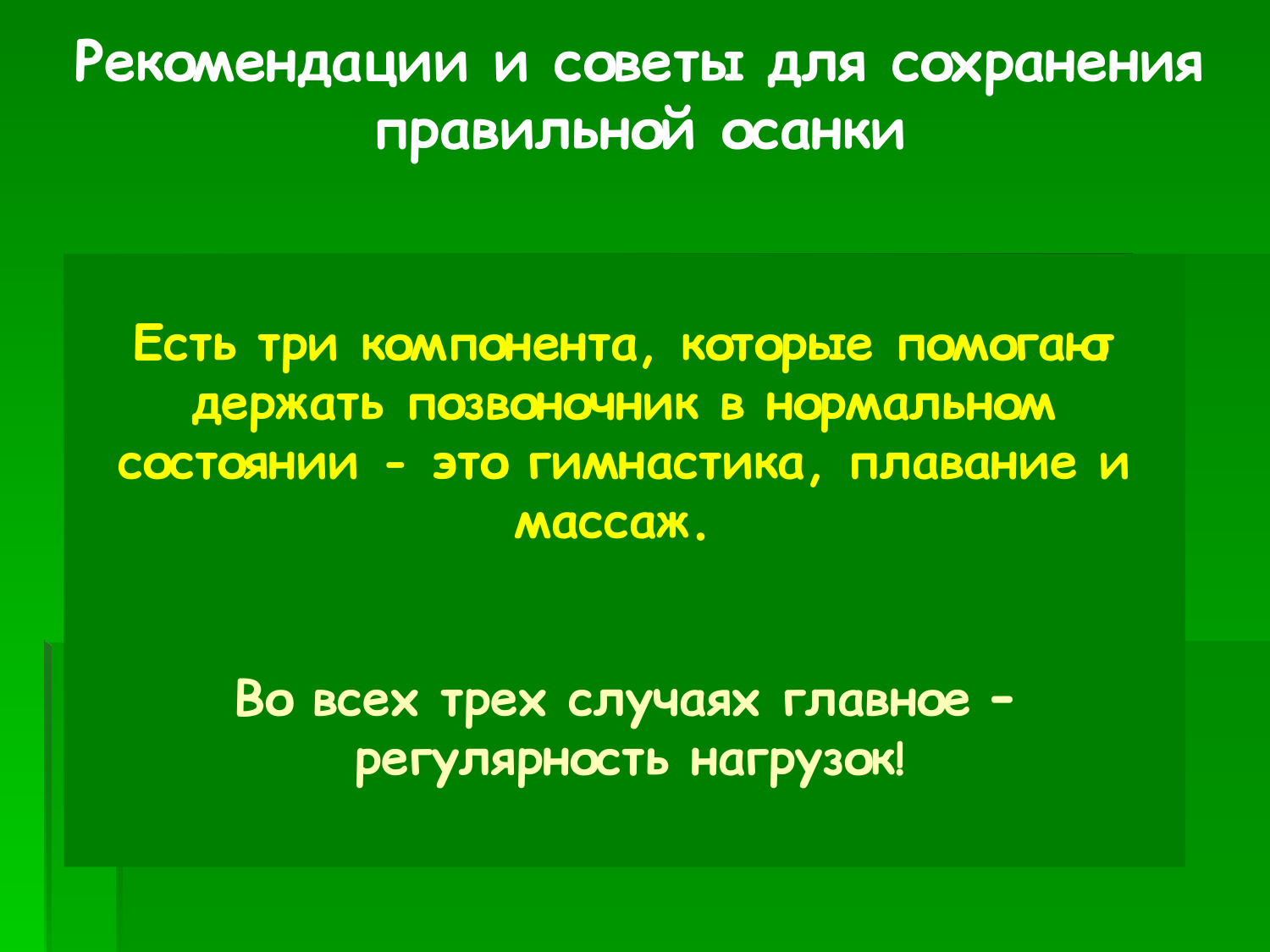

Рекомендации и советы для сохранения правильной осанки

Есть три компонента, которые помогают держать позвоночник в нормальном состоянии - это гимнастика, плавание и массаж.

Во всех трех случаях главное –
 регулярность нагрузок!